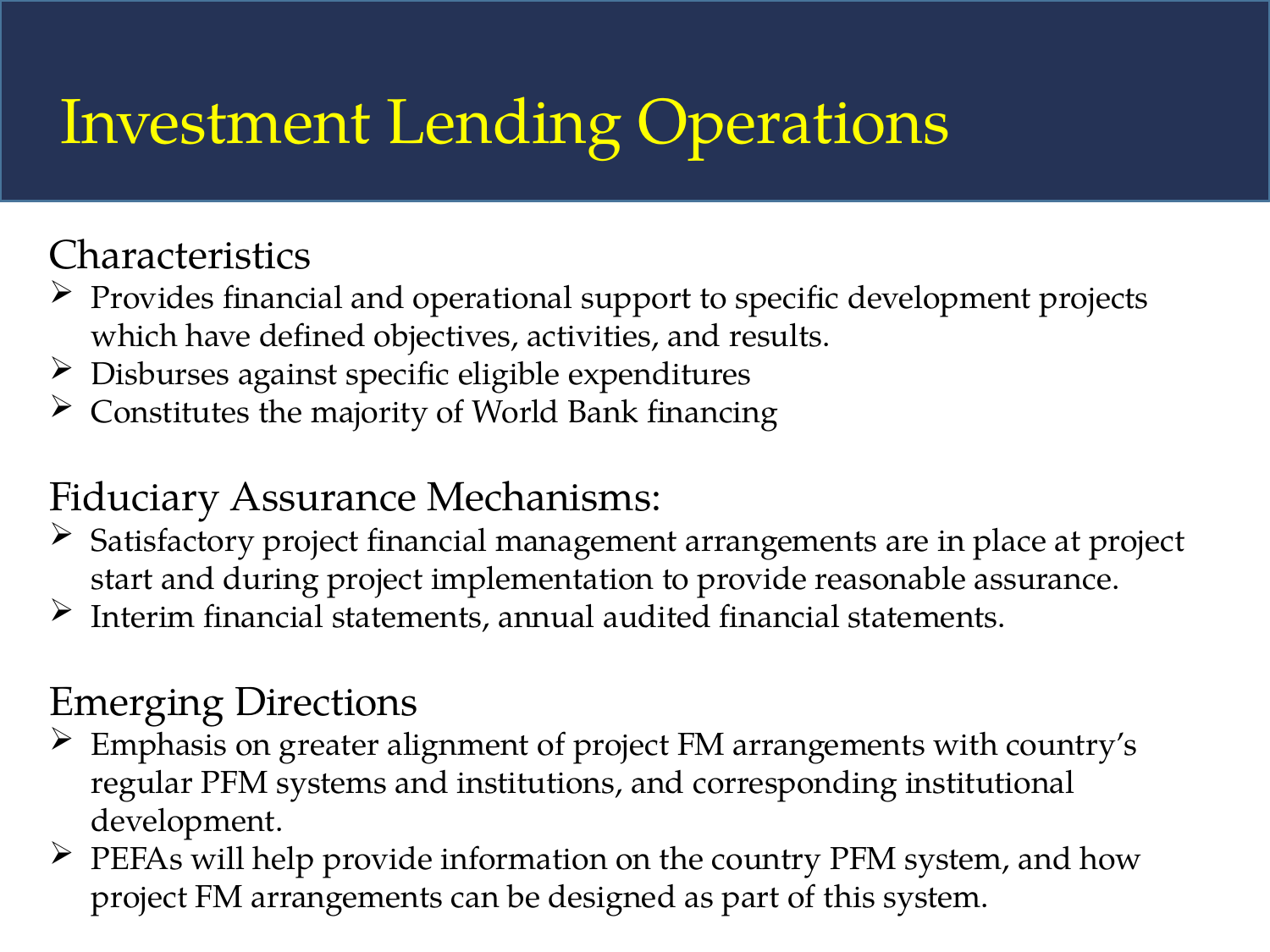

Investment Lending Operations
Characteristics
Provides financial and operational support to specific development projects which have defined objectives, activities, and results.
Disburses against specific eligible expenditures
Constitutes the majority of World Bank financing

Fiduciary Assurance Mechanisms:
Satisfactory project financial management arrangements are in place at project start and during project implementation to provide reasonable assurance.
Interim financial statements, annual audited financial statements.

Emerging Directions
Emphasis on greater alignment of project FM arrangements with country’s regular PFM systems and institutions, and corresponding institutional development.
PEFAs will help provide information on the country PFM system, and how project FM arrangements can be designed as part of this system.